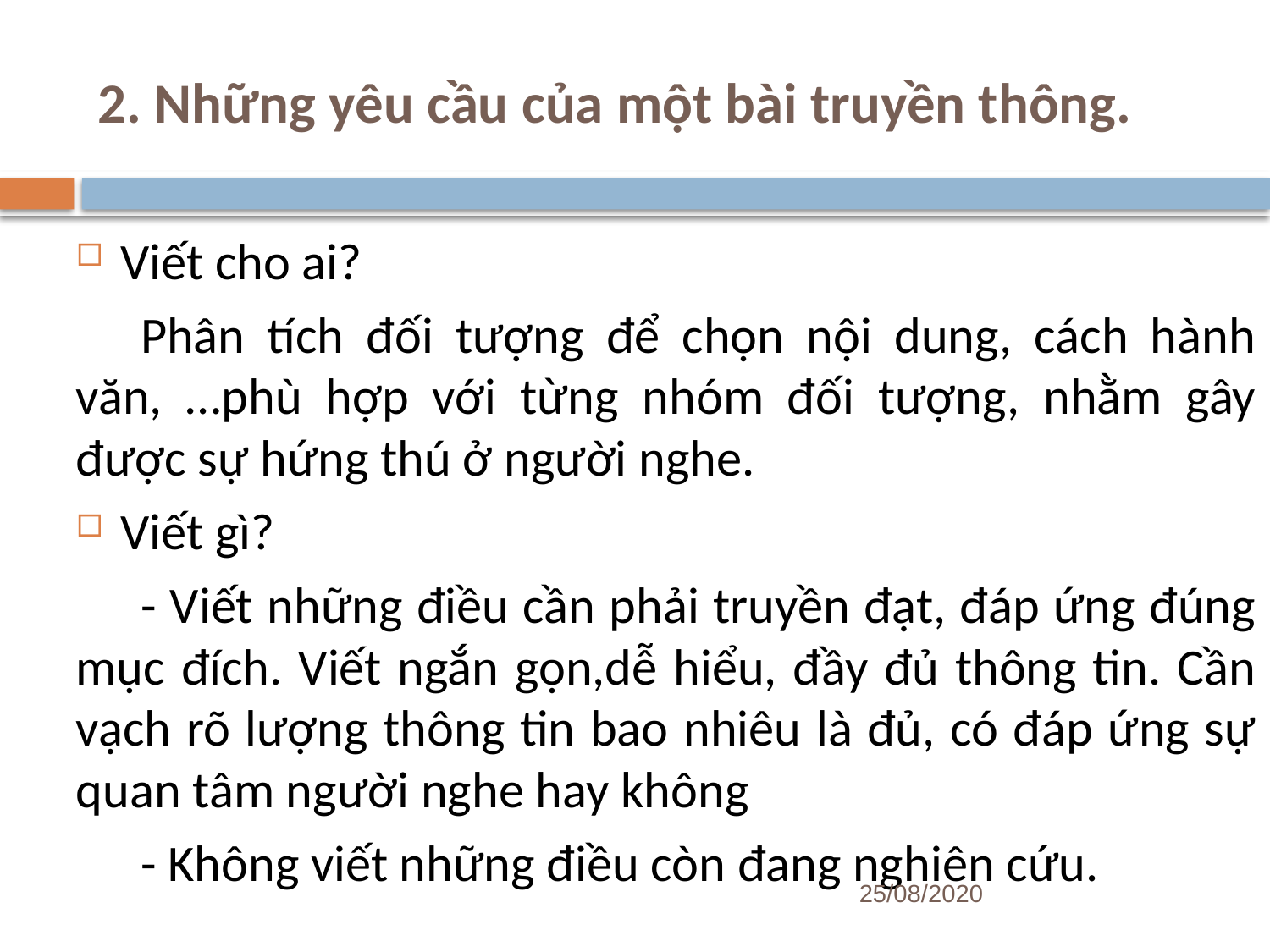

# 2. Những yêu cầu của một bài truyền thông.
Viết cho ai?
Phân tích đối tượng để chọn nội dung, cách hành văn, …phù hợp với từng nhóm đối tượng, nhằm gây được sự hứng thú ở người nghe.
Viết gì?
- Viết những điều cần phải truyền đạt, đáp ứng đúng mục đích. Viết ngắn gọn,dễ hiểu, đầy đủ thông tin. Cần vạch rõ lượng thông tin bao nhiêu là đủ, có đáp ứng sự quan tâm người nghe hay không
- Không viết những điều còn đang nghiên cứu.

25/08/2020